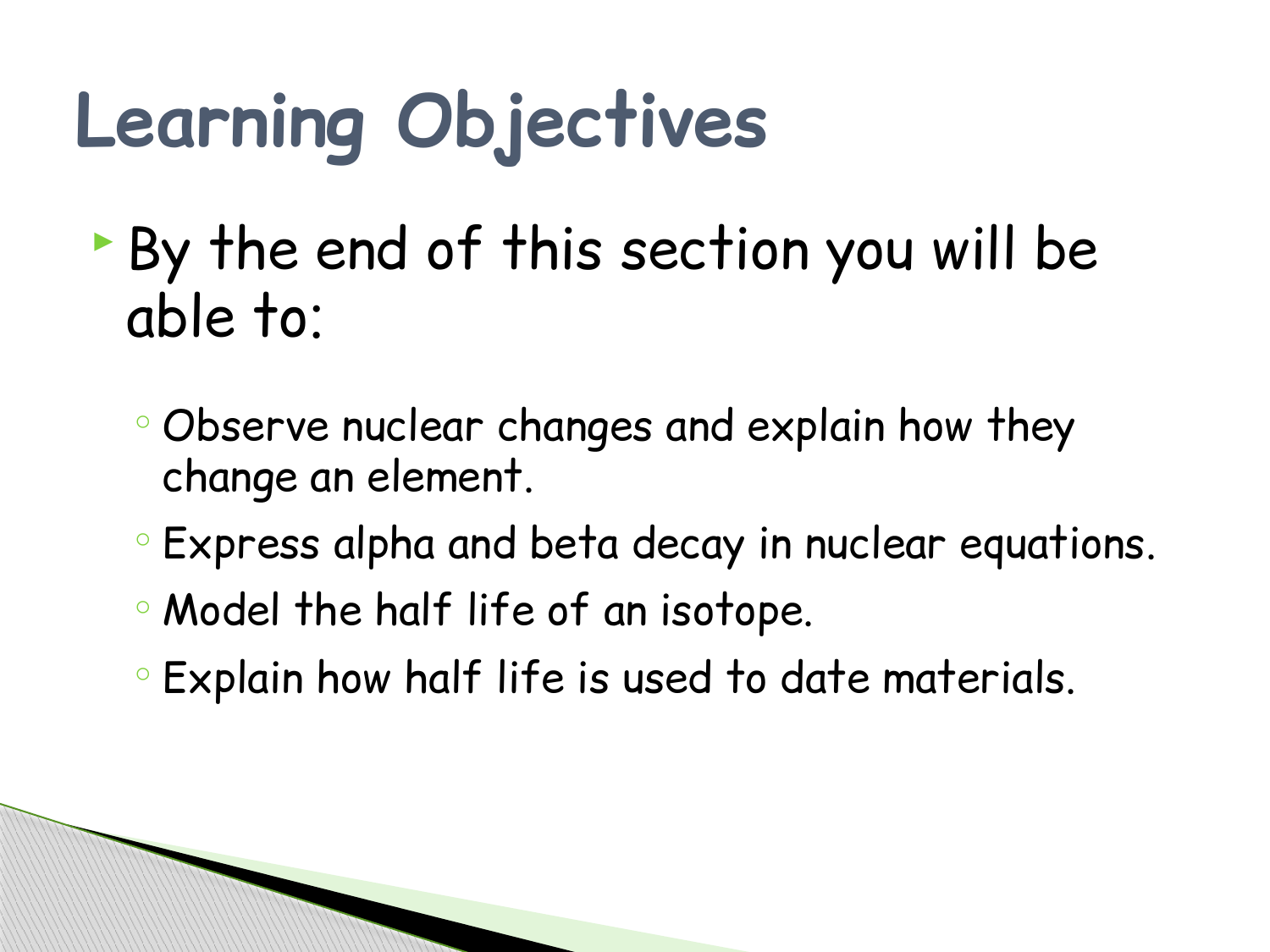

# Learning Objectives
By the end of this section you will be able to:

Observe nuclear changes and explain how they change an element.
Express alpha and beta decay in nuclear equations.
Model the half life of an isotope.
Explain how half life is used to date materials.